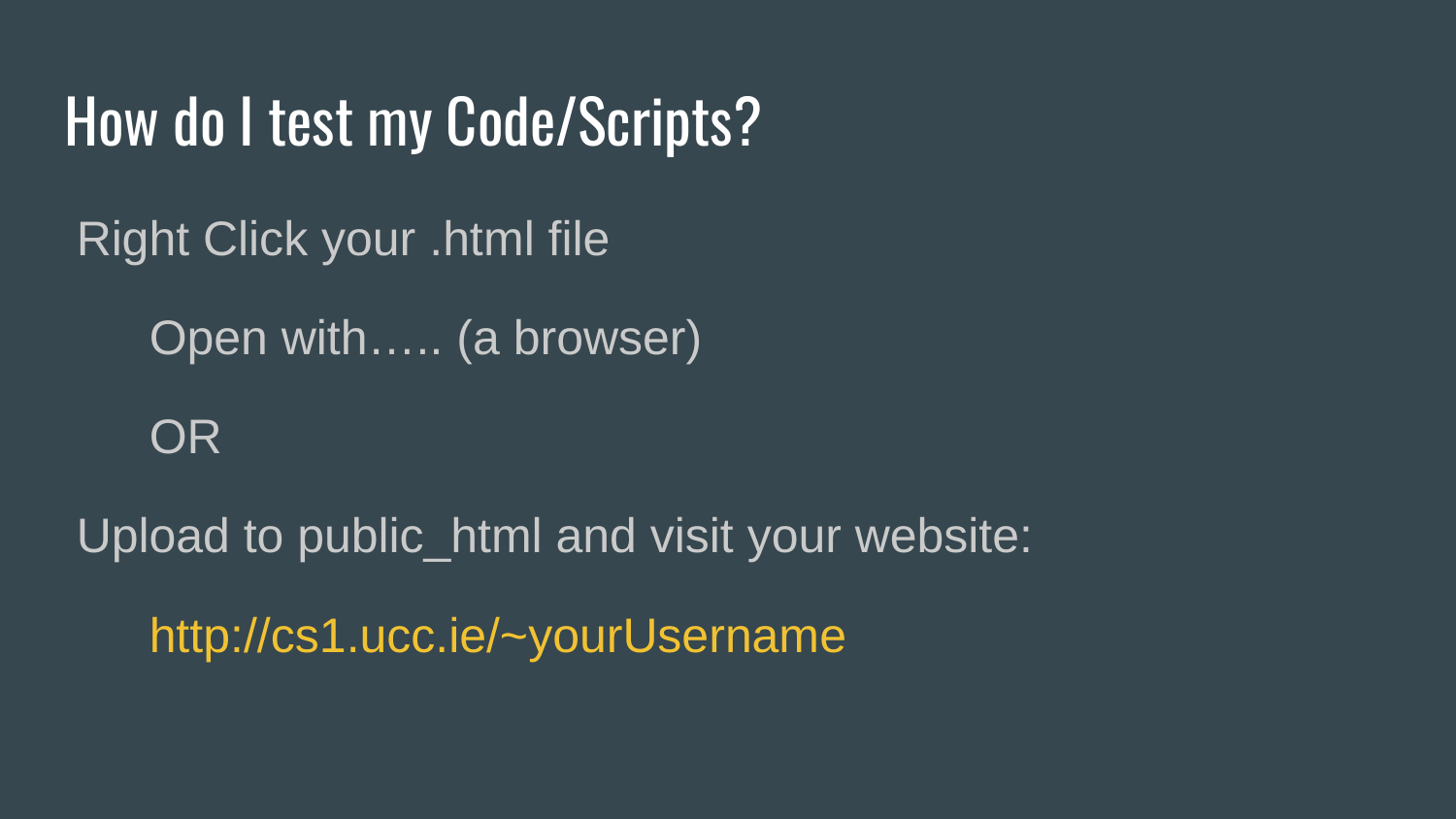

# How do I test my Code/Scripts?
Right Click your .html file
Open with….. (a browser)
OR
Upload to public_html and visit your website:
http://cs1.ucc.ie/~yourUsername